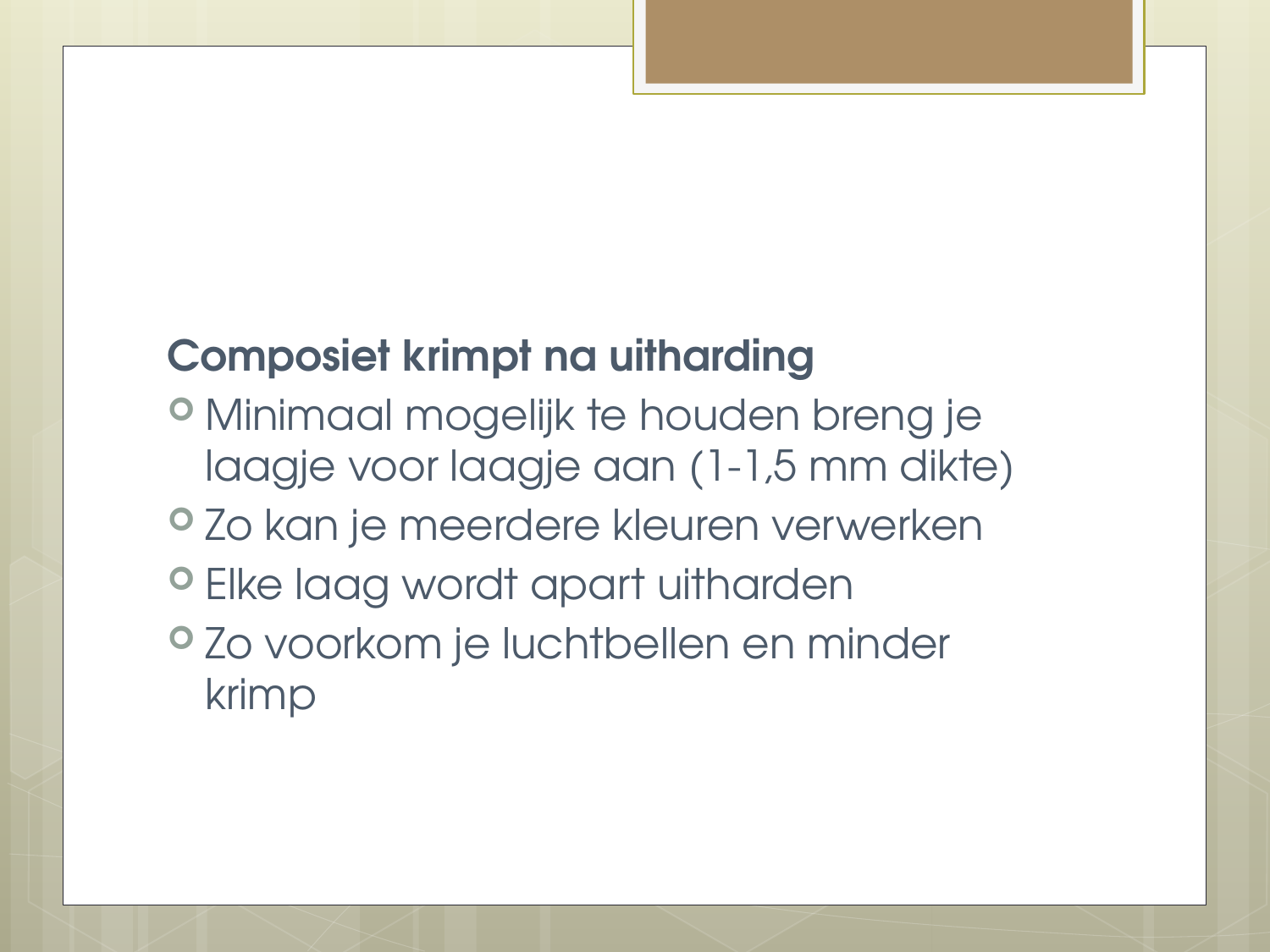

Composiet krimpt na uitharding
Minimaal mogelijk te houden breng je laagje voor laagje aan (1-1,5 mm dikte)
Zo kan je meerdere kleuren verwerken
Elke laag wordt apart uitharden
Zo voorkom je luchtbellen en minder krimp